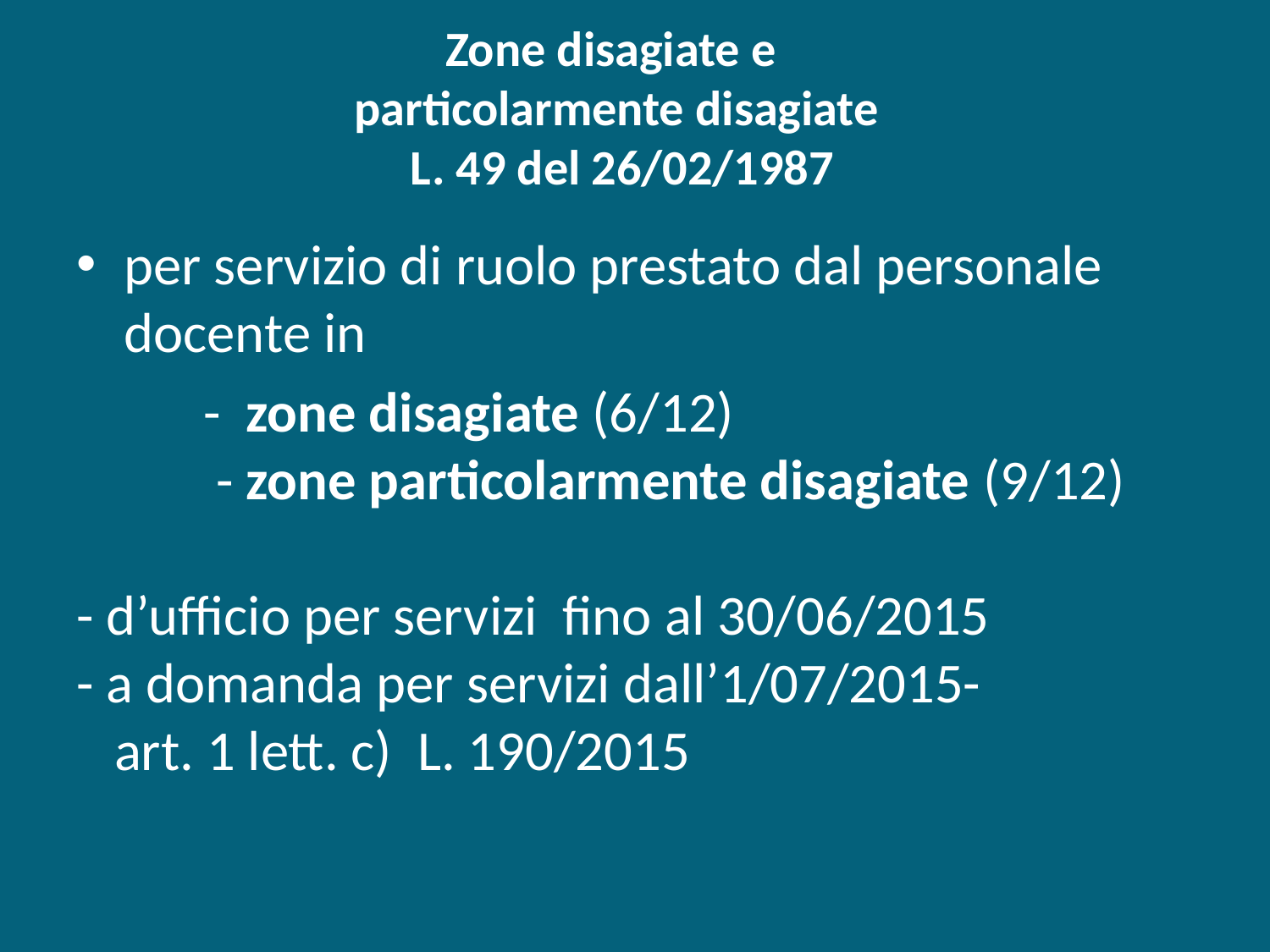

# Zone disagiate e particolarmente disagiate L. 49 del 26/02/1987
per servizio di ruolo prestato dal personale docente in
	-  zone disagiate (6/12)
	 - zone particolarmente disagiate (9/12)
- d’ufficio per servizi  fino al 30/06/2015
- a domanda per servizi dall’1/07/2015-
   art. 1 lett. c)  L. 190/2015